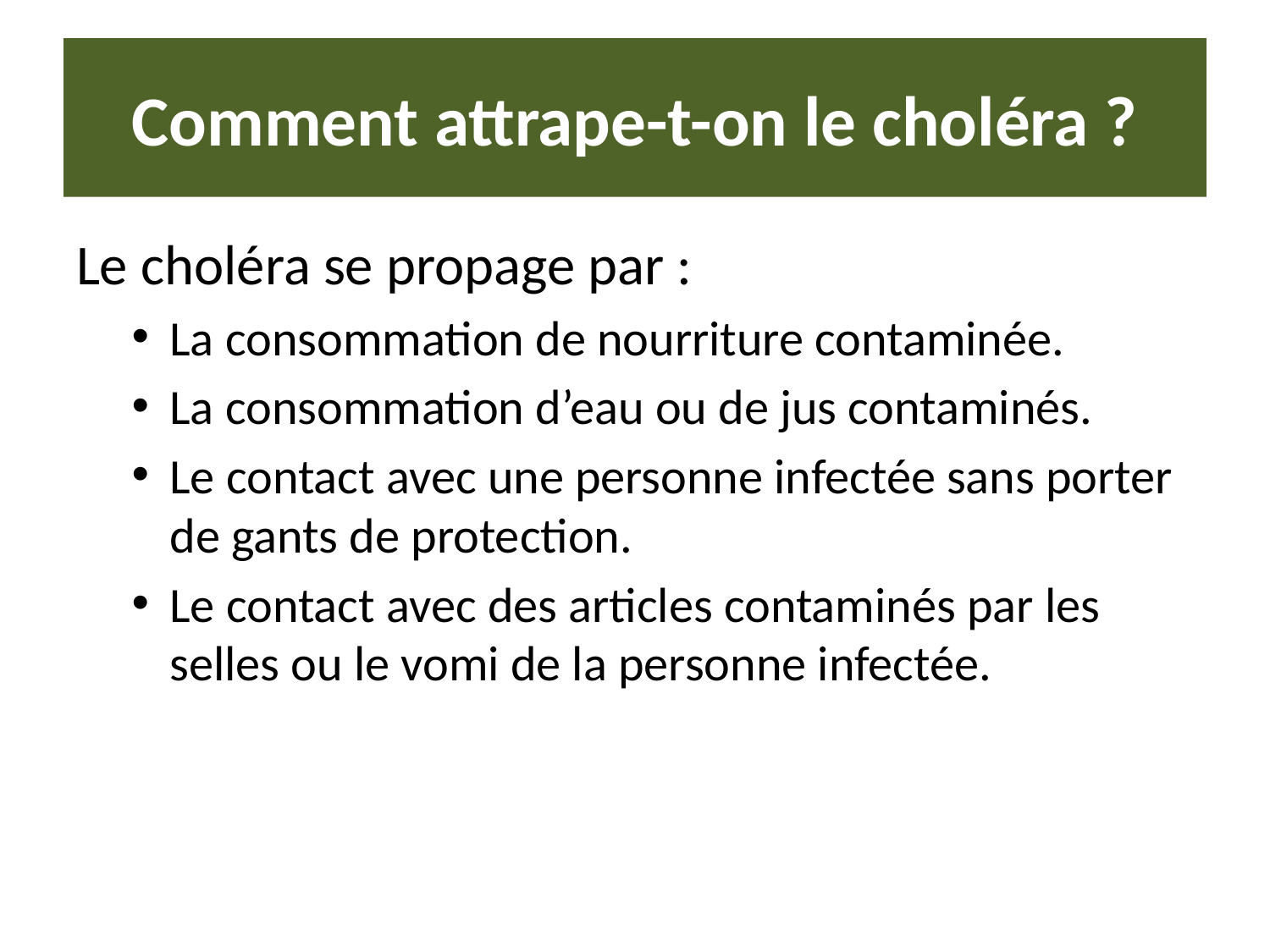

# Comment attrape-t-on le choléra ?
Le choléra se propage par :
La consommation de nourriture contaminée.
La consommation d’eau ou de jus contaminés.
Le contact avec une personne infectée sans porter de gants de protection.
Le contact avec des articles contaminés par les selles ou le vomi de la personne infectée.